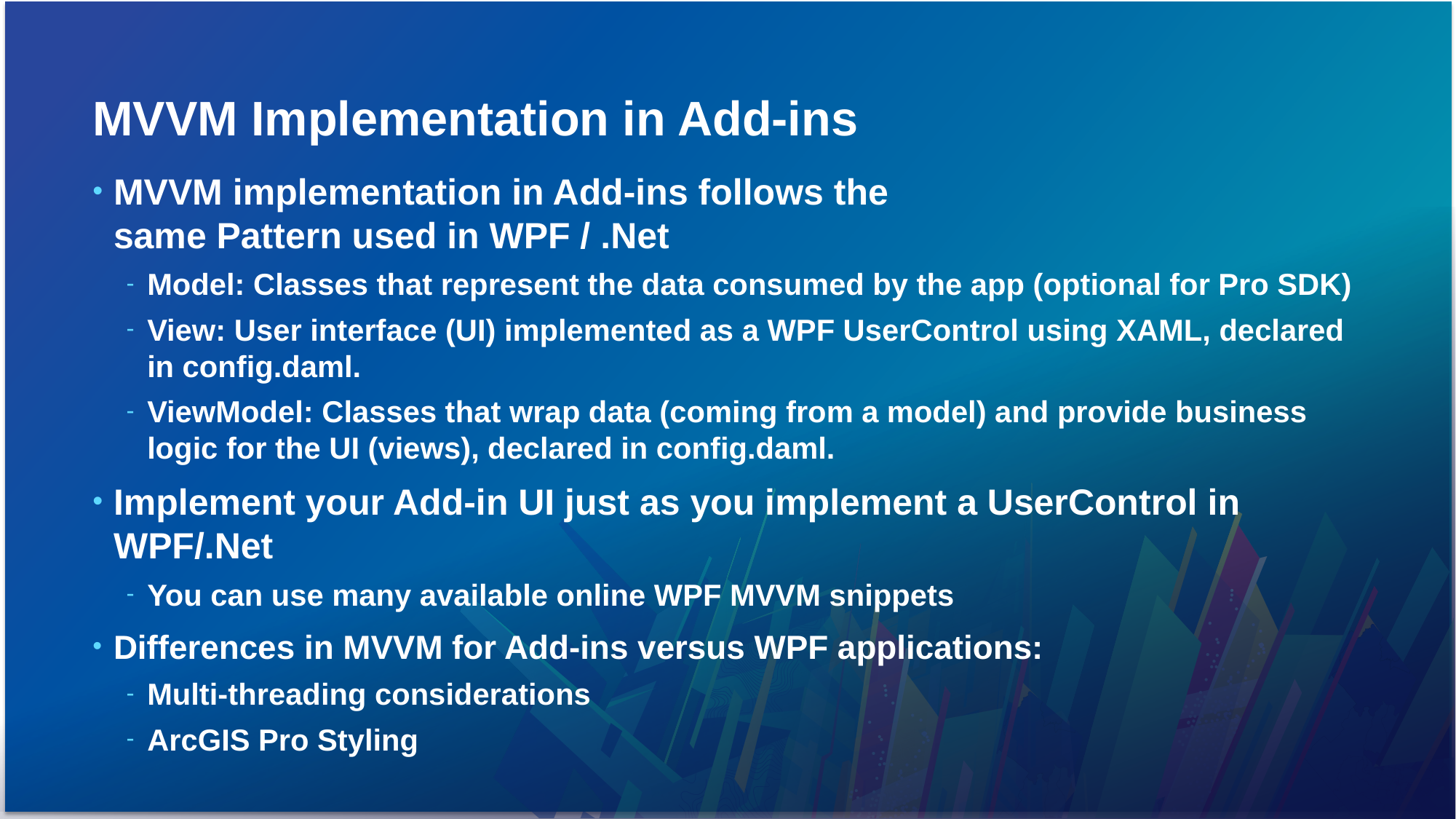

# MVVM Implementation in Add-ins
MVVM implementation in Add-ins follows the
same Pattern used in WPF / .Net
Model: Classes that represent the data consumed by the app (optional for Pro SDK)
View: User interface (UI) implemented as a WPF UserControl using XAML, declared in config.daml.
ViewModel: Classes that wrap data (coming from a model) and provide business logic for the UI (views), declared in config.daml.
Implement your Add-in UI just as you implement a UserControl in WPF/.Net
You can use many available online WPF MVVM snippets
Differences in MVVM for Add-ins versus WPF applications:
Multi-threading considerations
ArcGIS Pro Styling